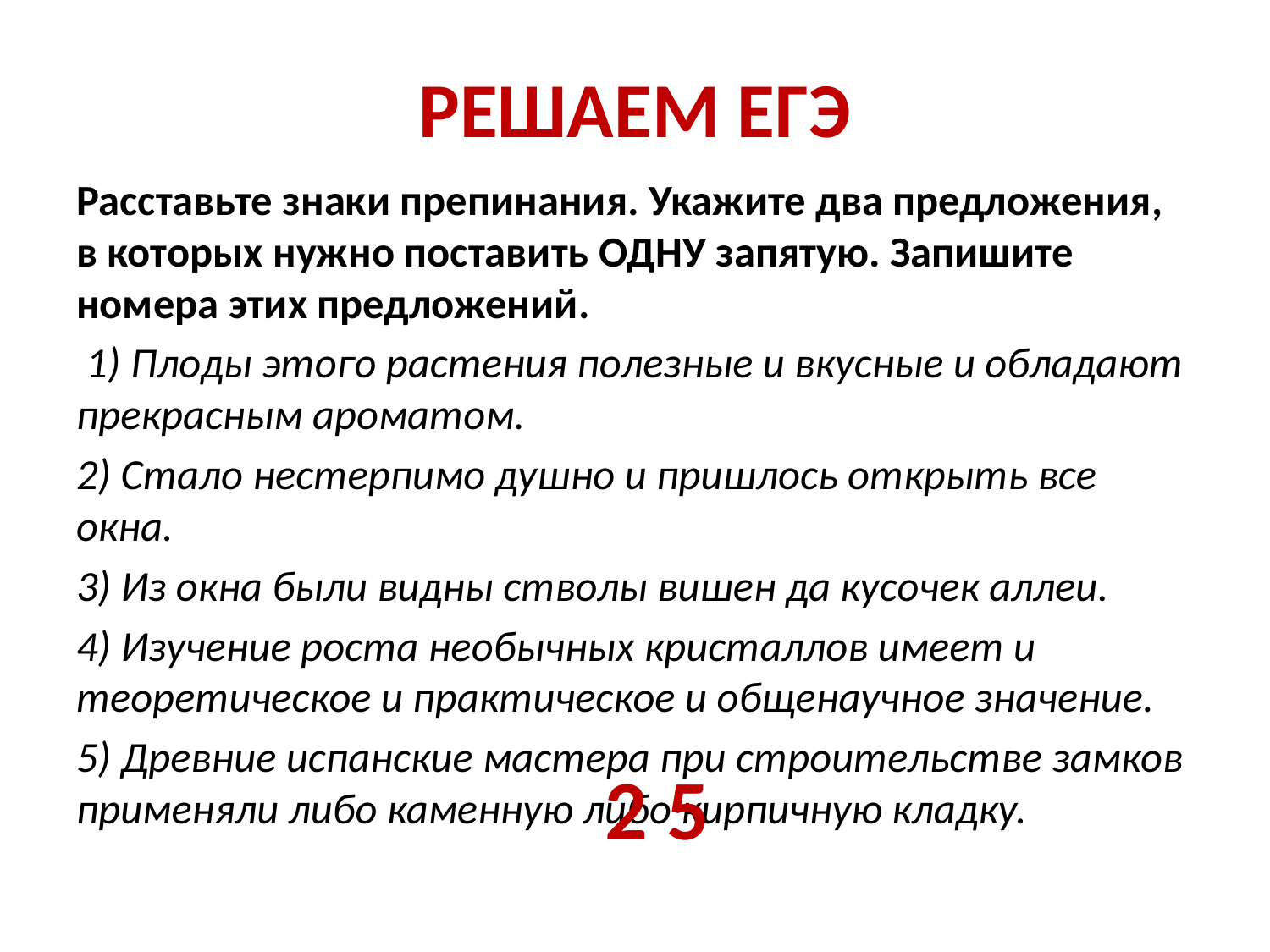

# РЕШАЕМ ЕГЭ
Расставьте знаки препинания. Укажите два предложения, в которых нужно поставить ОДНУ запятую. Запишите номера этих предложений.
 1) Плоды этого растения полезные и вкусные и обладают прекрасным ароматом.
2) Стало нестерпимо душно и пришлось открыть все окна.
3) Из окна были видны стволы вишен да кусочек аллеи.
4) Изучение роста необычных кристаллов имеет и теоретическое и практическое и общенаучное значение.
5) Древние испанские мастера при строительстве замков применяли либо каменную либо кирпичную кладку.

2 5